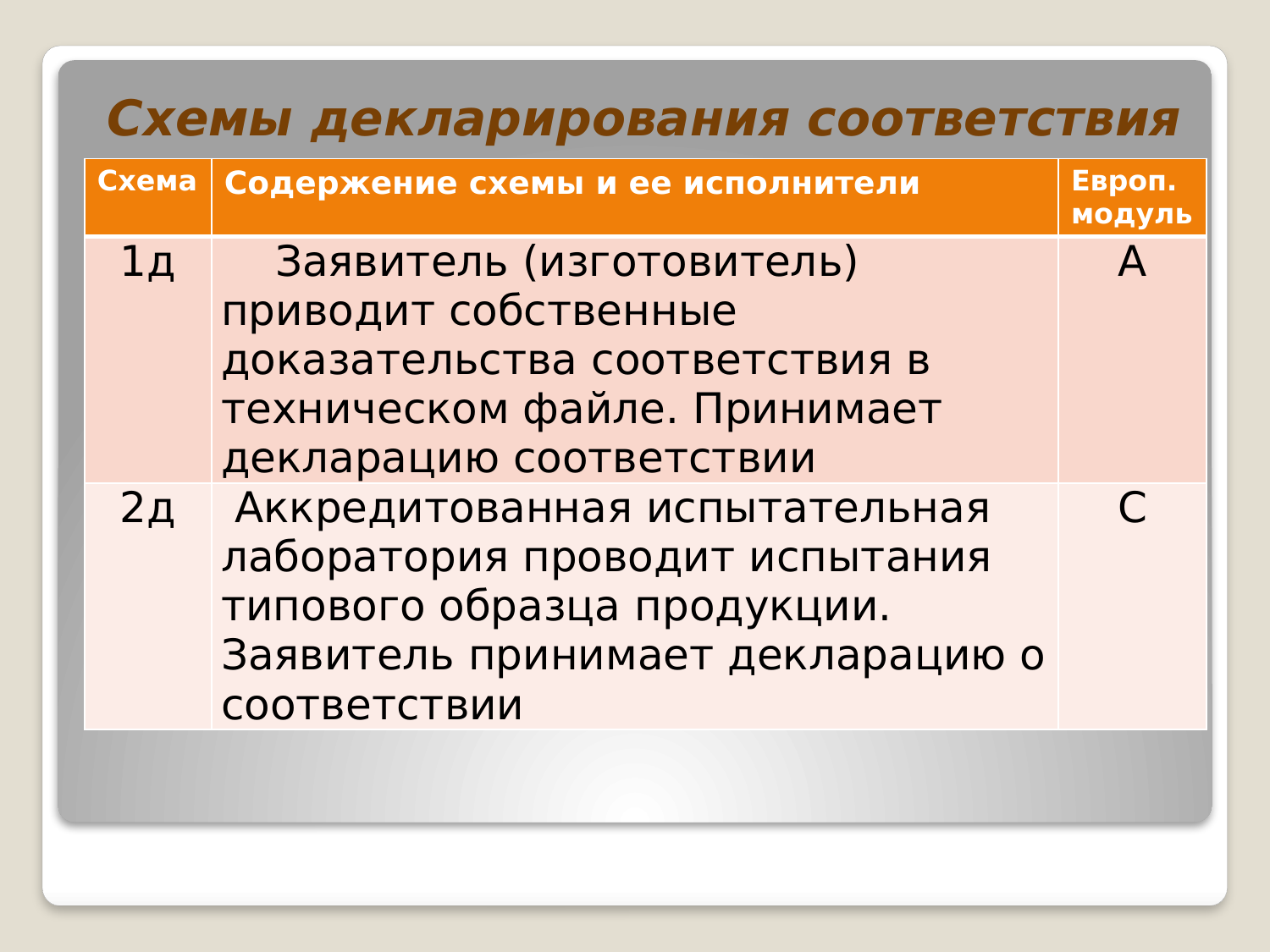

Схемы декларирования соответствия

| Схема | Содержение схемы и ее исполнители | Европ. модуль |
| --- | --- | --- |
| 1д | Заявитель (изготовитель) приводит собственные доказательства соответствия в техническом файле. Принимает декларацию соответствии | А |
| 2д | Аккредитованная испытательная лаборатория проводит испытания типового образца продукции. Заявитель принимает декларацию о соответствии | C |